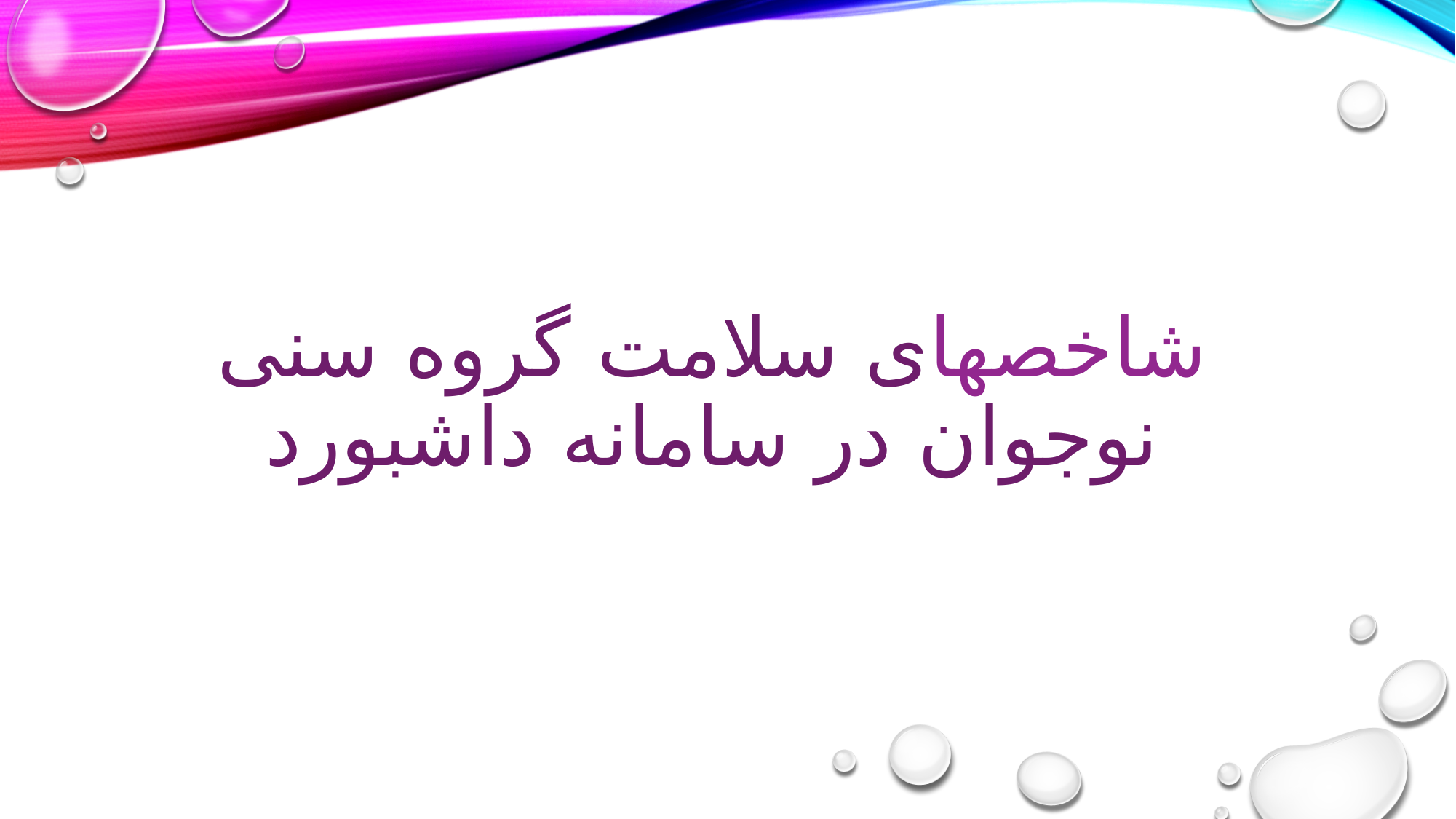

شاخصهای سلامت گروه سنی نوجوان در سامانه داشبورد